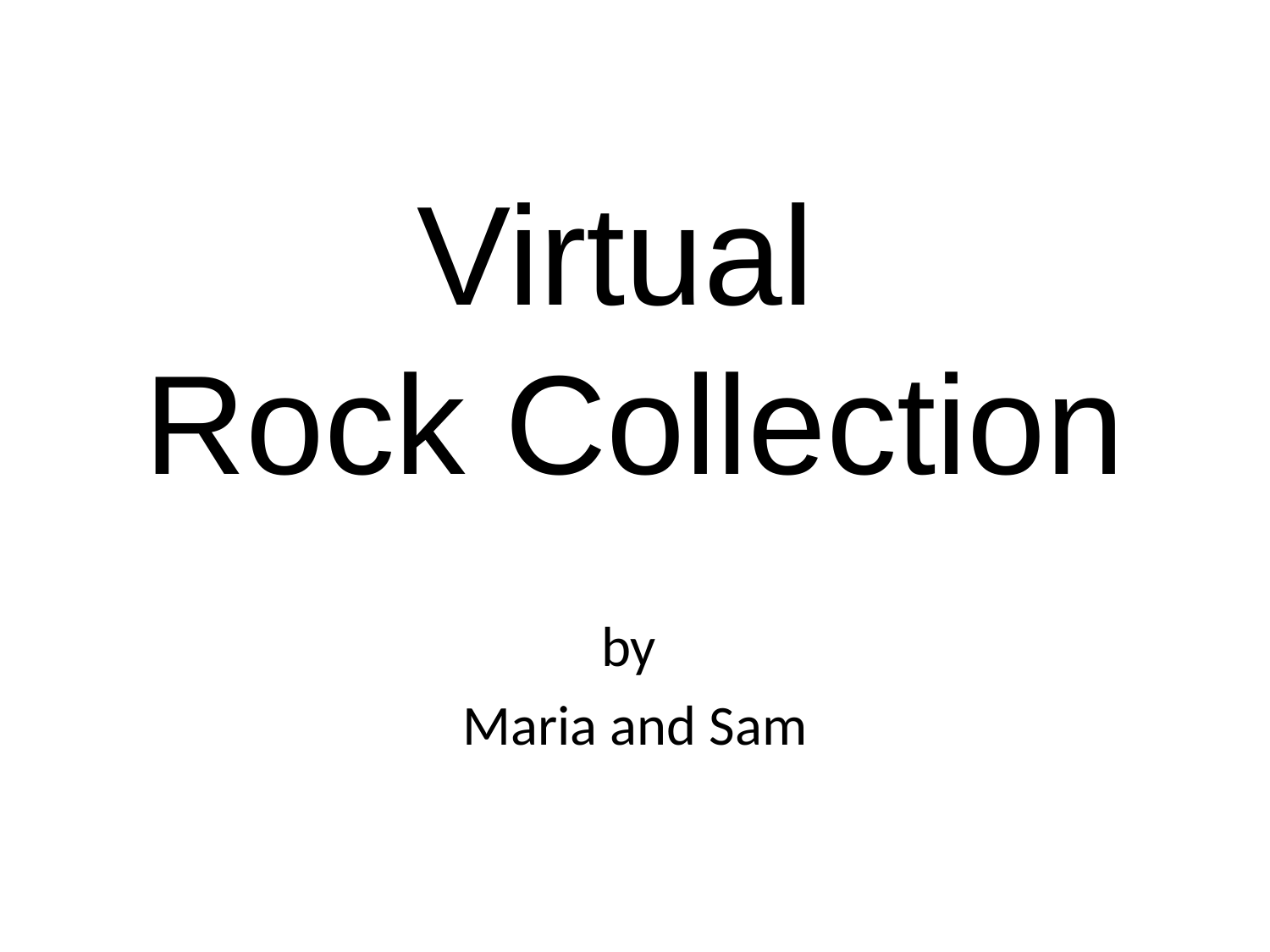

# Virtual Rock Collection
by
Maria and Sam